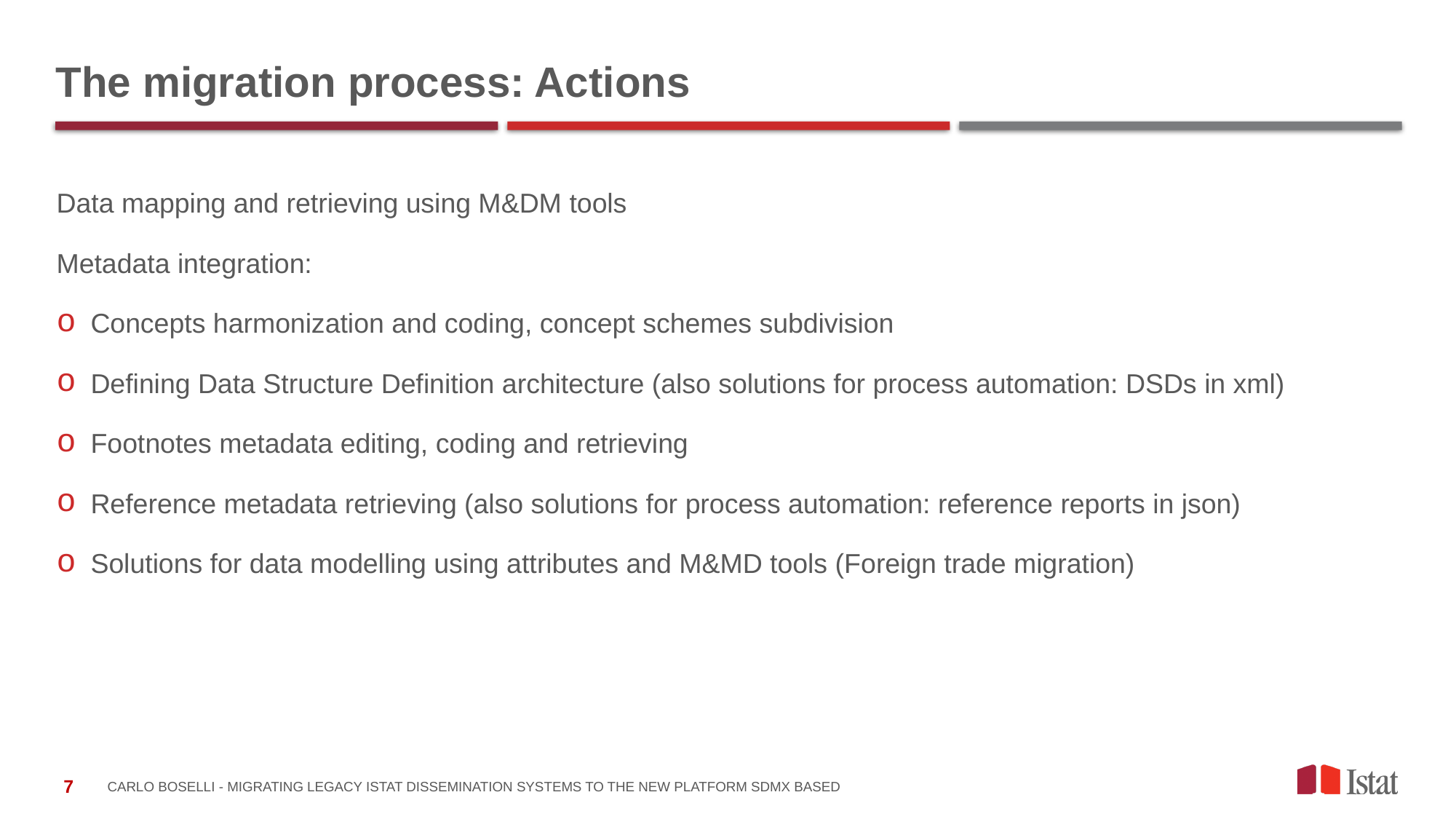

# The migration process: Actions
Data mapping and retrieving using M&DM tools
Metadata integration:
Concepts harmonization and coding, concept schemes subdivision
Defining Data Structure Definition architecture (also solutions for process automation: DSDs in xml)
Footnotes metadata editing, coding and retrieving
Reference metadata retrieving (also solutions for process automation: reference reports in json)
Solutions for data modelling using attributes and M&MD tools (Foreign trade migration)

CARLO BOSELLI - Migrating legacy Istat dissemination systems to the new platform SDMX based
7